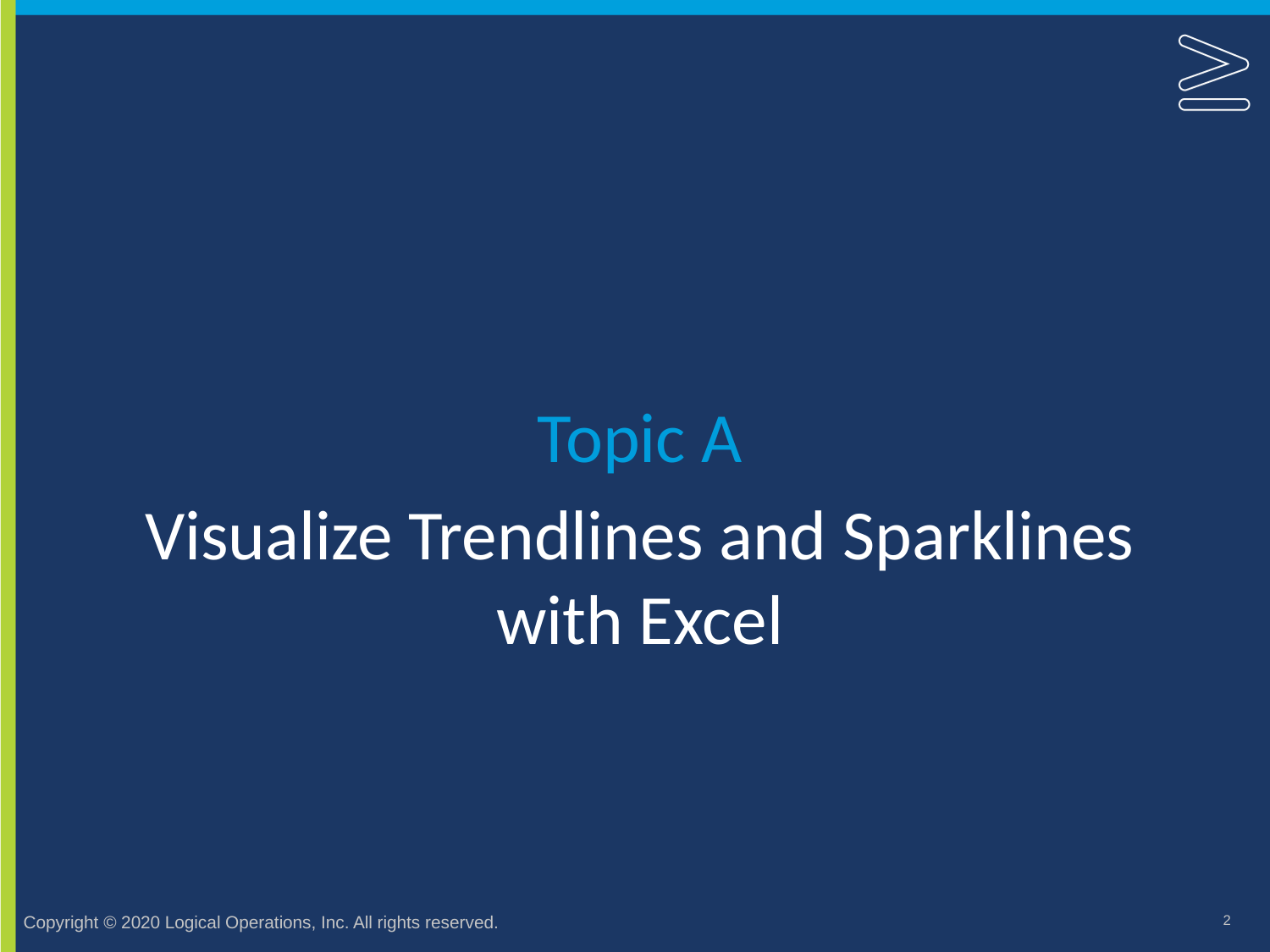

Topic A
# Visualize Trendlines and Sparklines with Excel
2